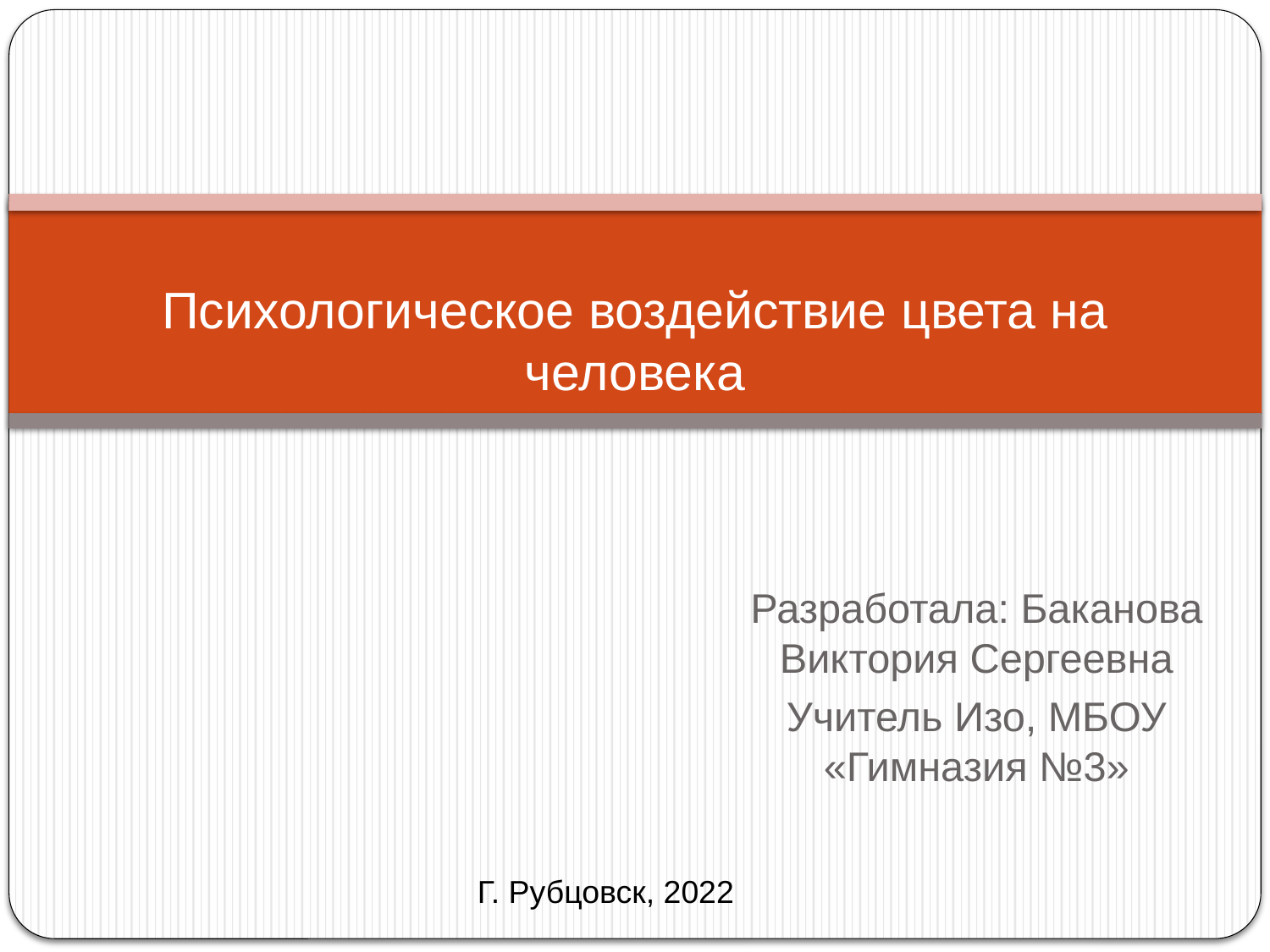

# Психологическое воздействие цвета на человека
Разработала: Баканова Виктория Сергеевна
Учитель Изо, МБОУ «Гимназия №3»
Г. Рубцовск, 2022